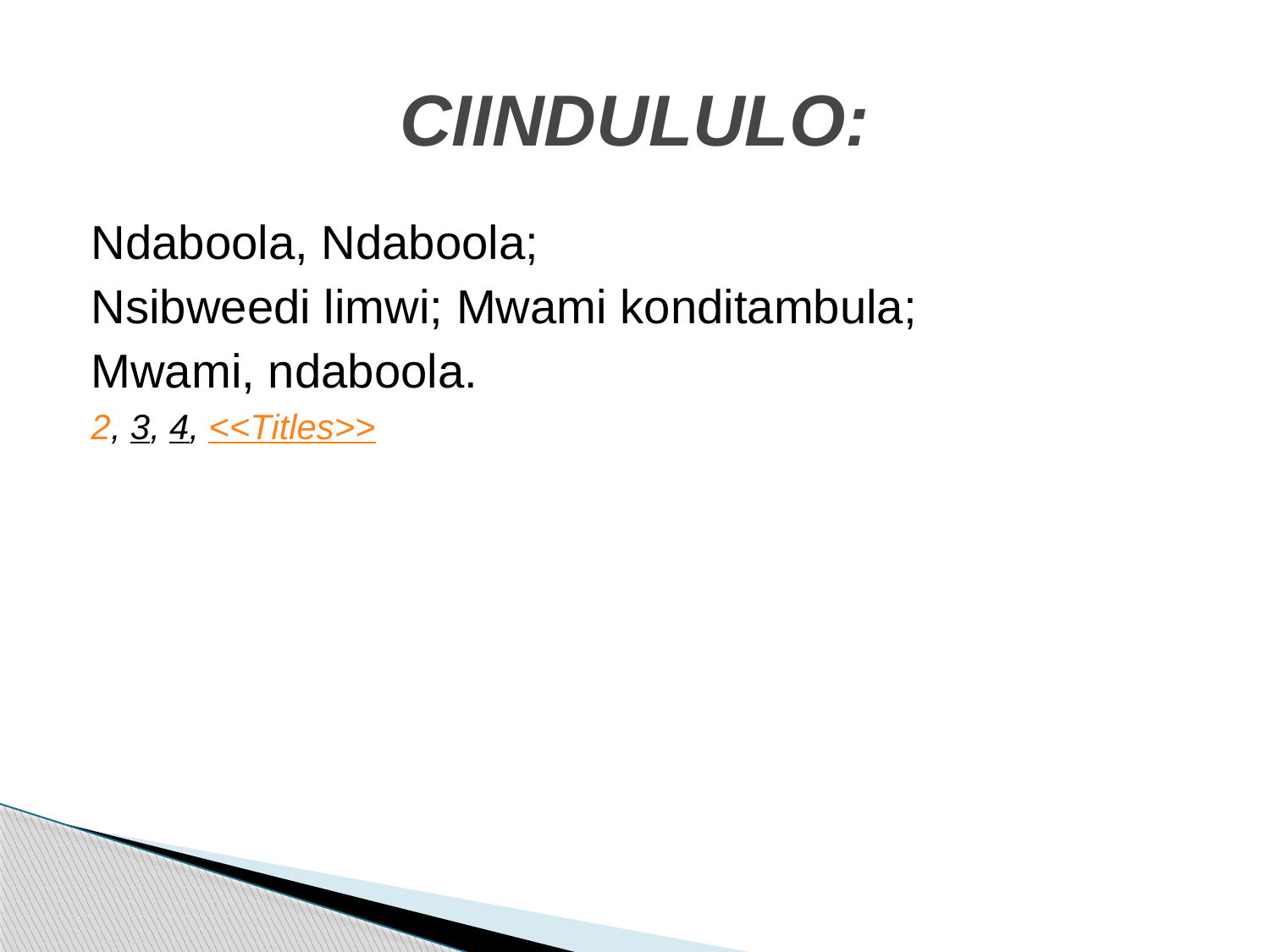

# CIINDULULO:
Ndaboola, Ndaboola;
Nsibweedi limwi; Mwami konditambula;
Mwami, ndaboola.
2, 3, 4, <<Titles>>